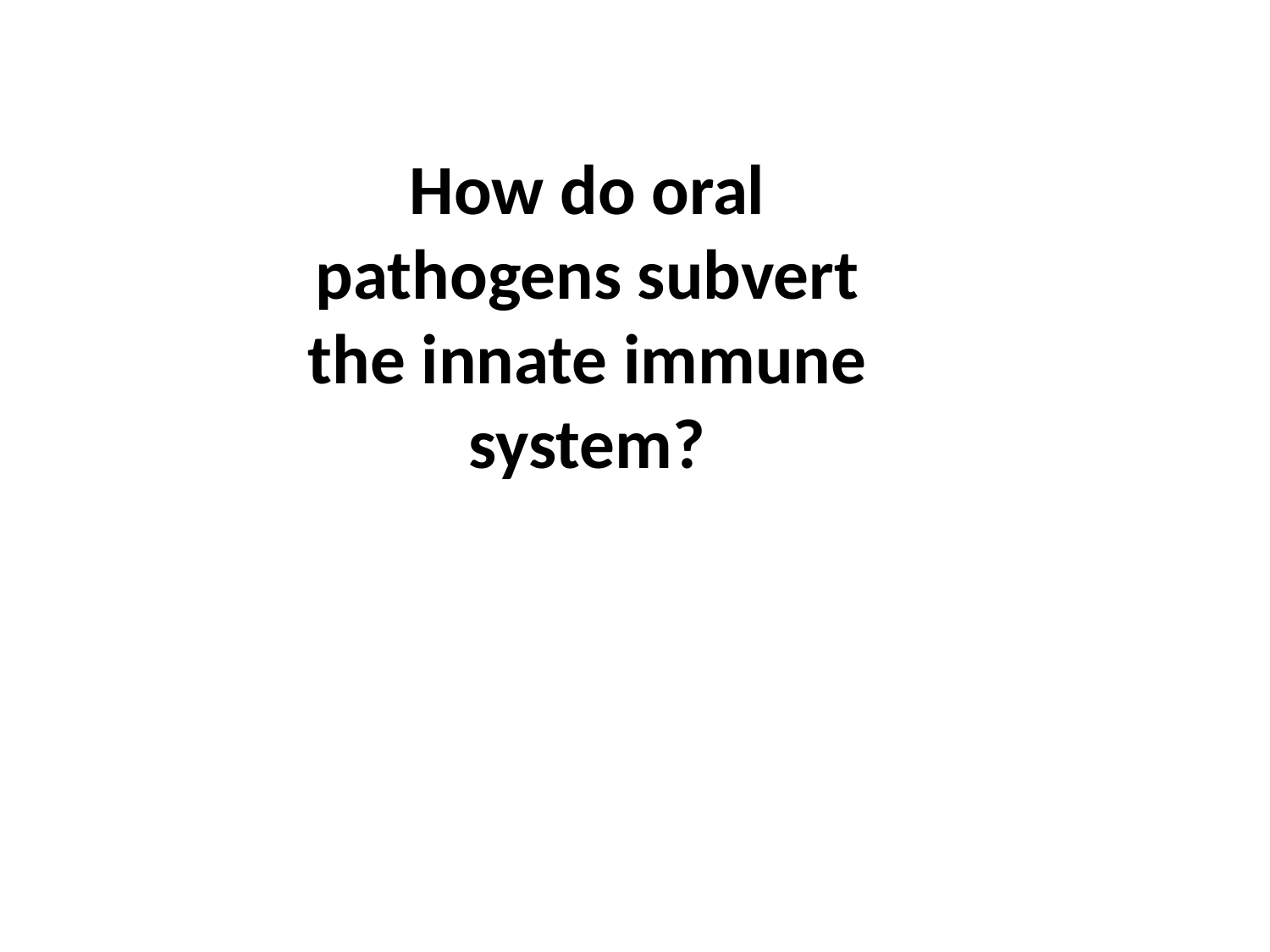

How do oral pathogens subvert the innate immune system?